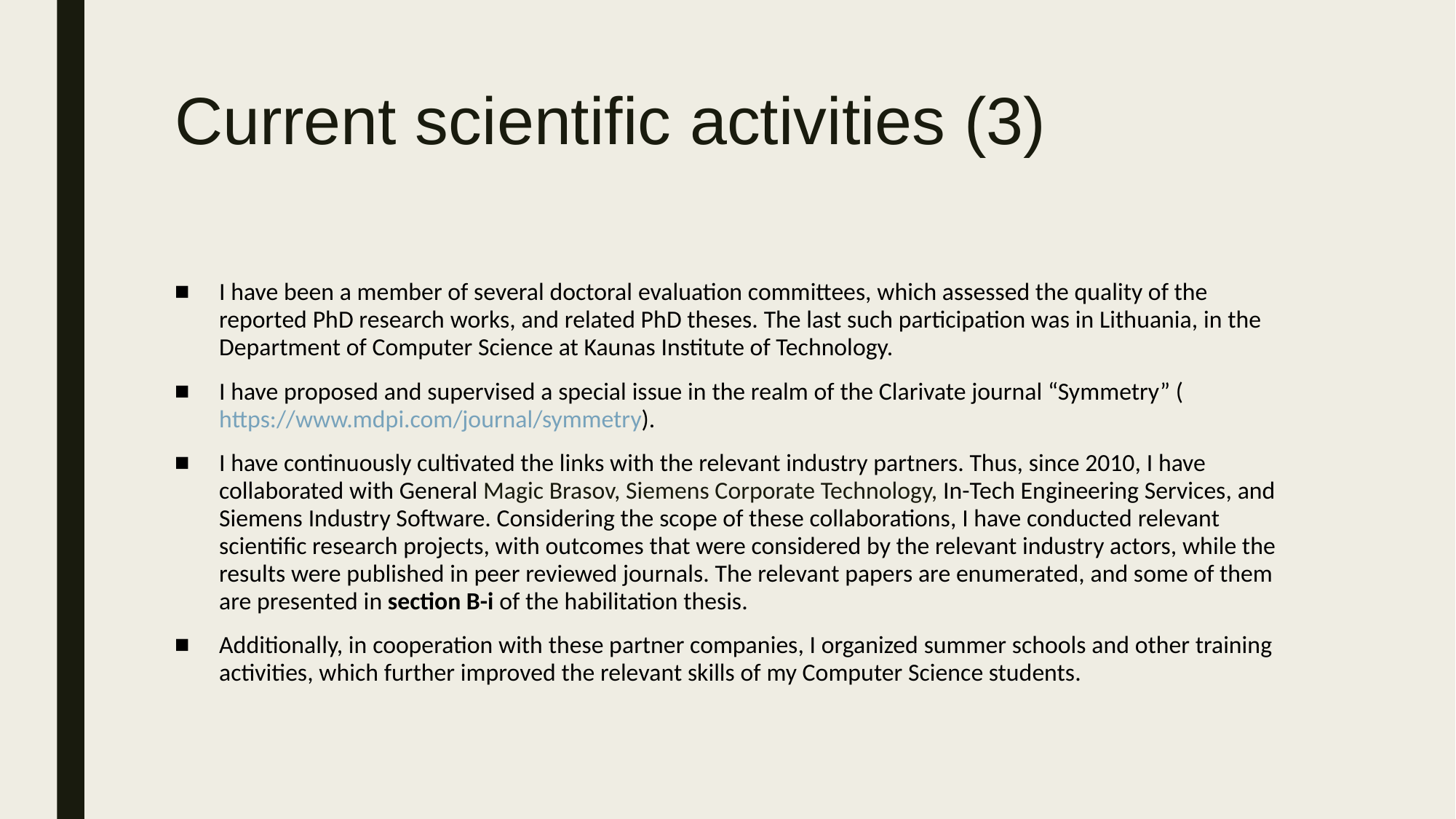

# Current scientific activities (3)
I have been a member of several doctoral evaluation committees, which assessed the quality of the reported PhD research works, and related PhD theses. The last such participation was in Lithuania, in the Department of Computer Science at Kaunas Institute of Technology.
I have proposed and supervised a special issue in the realm of the Clarivate journal “Symmetry” (https://www.mdpi.com/journal/symmetry).
I have continuously cultivated the links with the relevant industry partners. Thus, since 2010, I have collaborated with General Magic Brasov, Siemens Corporate Technology, In-Tech Engineering Services, and Siemens Industry Software. Considering the scope of these collaborations, I have conducted relevant scientific research projects, with outcomes that were considered by the relevant industry actors, while the results were published in peer reviewed journals. The relevant papers are enumerated, and some of them are presented in section B-i of the habilitation thesis.
Additionally, in cooperation with these partner companies, I organized summer schools and other training activities, which further improved the relevant skills of my Computer Science students.